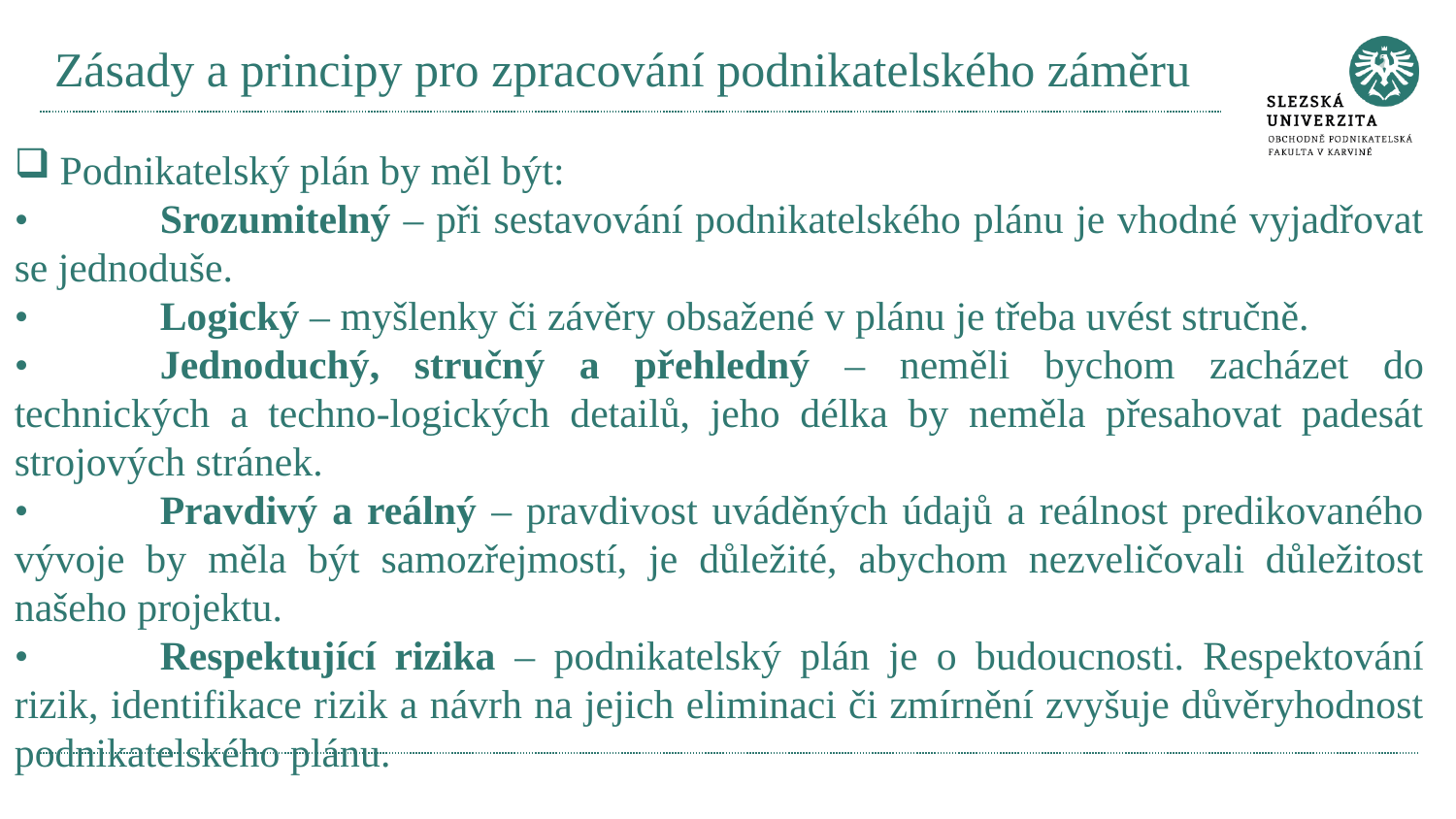

# Zásady a principy pro zpracování podnikatelského záměru
Podnikatelský plán by měl být:
•	Srozumitelný – při sestavování podnikatelského plánu je vhodné vyjadřovat se jednoduše.
•	Logický – myšlenky či závěry obsažené v plánu je třeba uvést stručně.
•	Jednoduchý, stručný a přehledný – neměli bychom zacházet do technických a techno-logických detailů, jeho délka by neměla přesahovat padesát strojových stránek.
•	Pravdivý a reálný – pravdivost uváděných údajů a reálnost predikovaného vývoje by měla být samozřejmostí, je důležité, abychom nezveličovali důležitost našeho projektu.
•	Respektující rizika – podnikatelský plán je o budoucnosti. Respektování rizik, identifikace rizik a návrh na jejich eliminaci či zmírnění zvyšuje důvěryhodnost podnikatelského plánu.